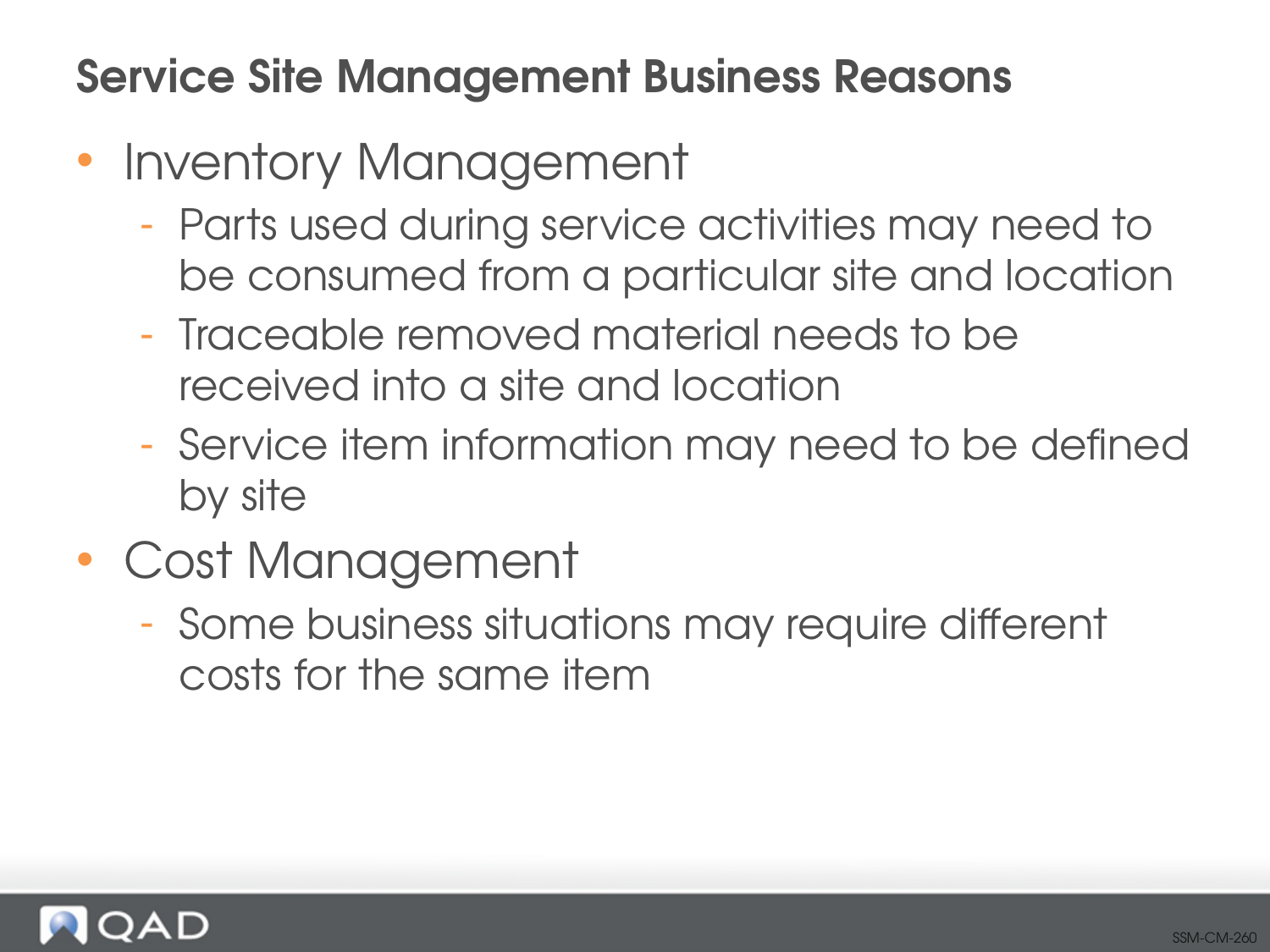

# Service Site Management Business Reasons
Inventory Management
Parts used during service activities may need to be consumed from a particular site and location
Traceable removed material needs to be received into a site and location
Service item information may need to be defined by site
Cost Management
Some business situations may require different costs for the same item

SSM-CM-260